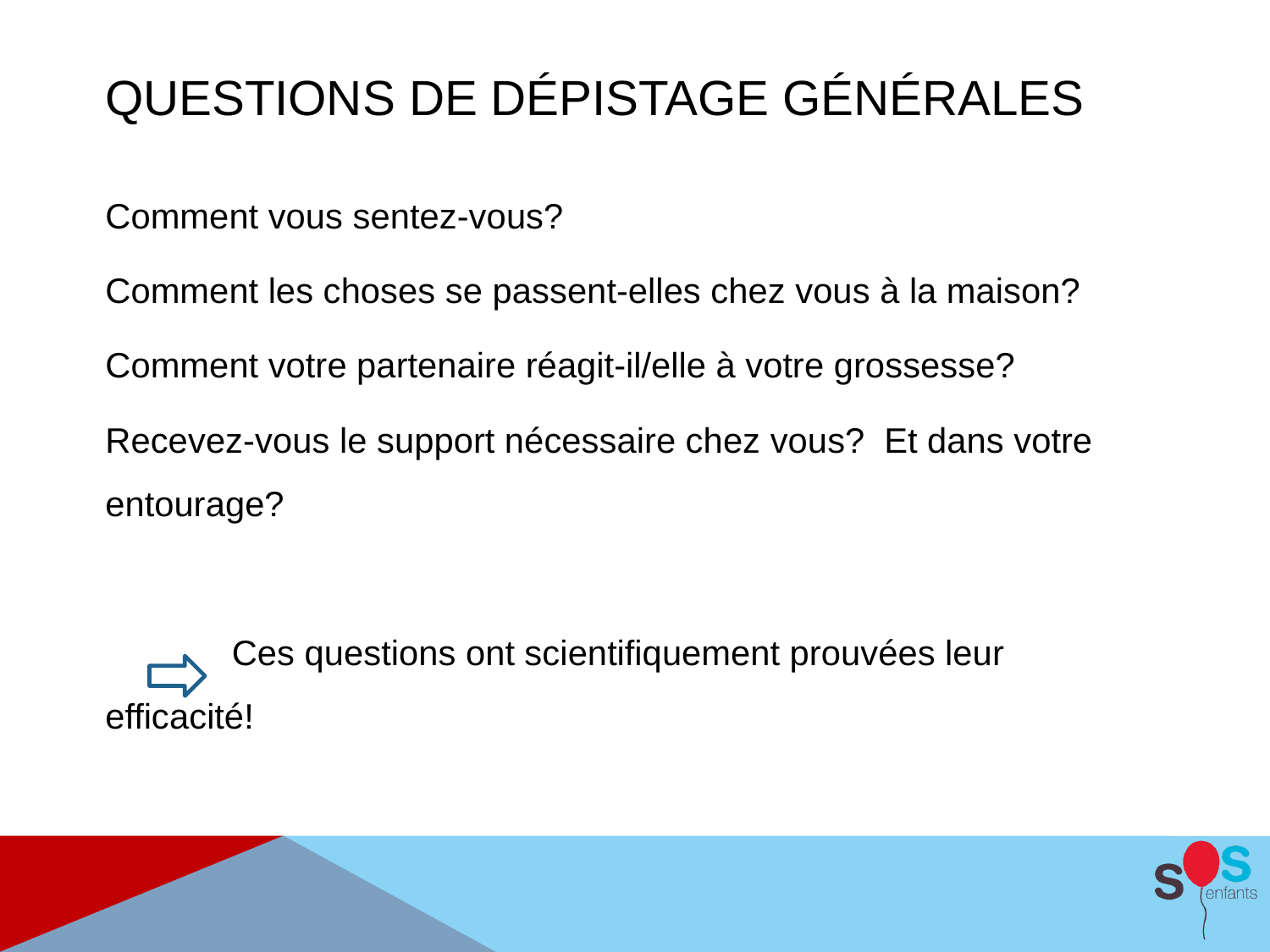

QUESTIONS DE DÉPISTAGE GÉNÉRALES
Comment vous sentez-vous?
Comment les choses se passent-elles chez vous à la maison?
Comment votre partenaire réagit-il/elle à votre grossesse?
Recevez-vous le support nécessaire chez vous?  Et dans votre entourage?

	Ces questions ont scientifiquement prouvées leur 	efficacité!